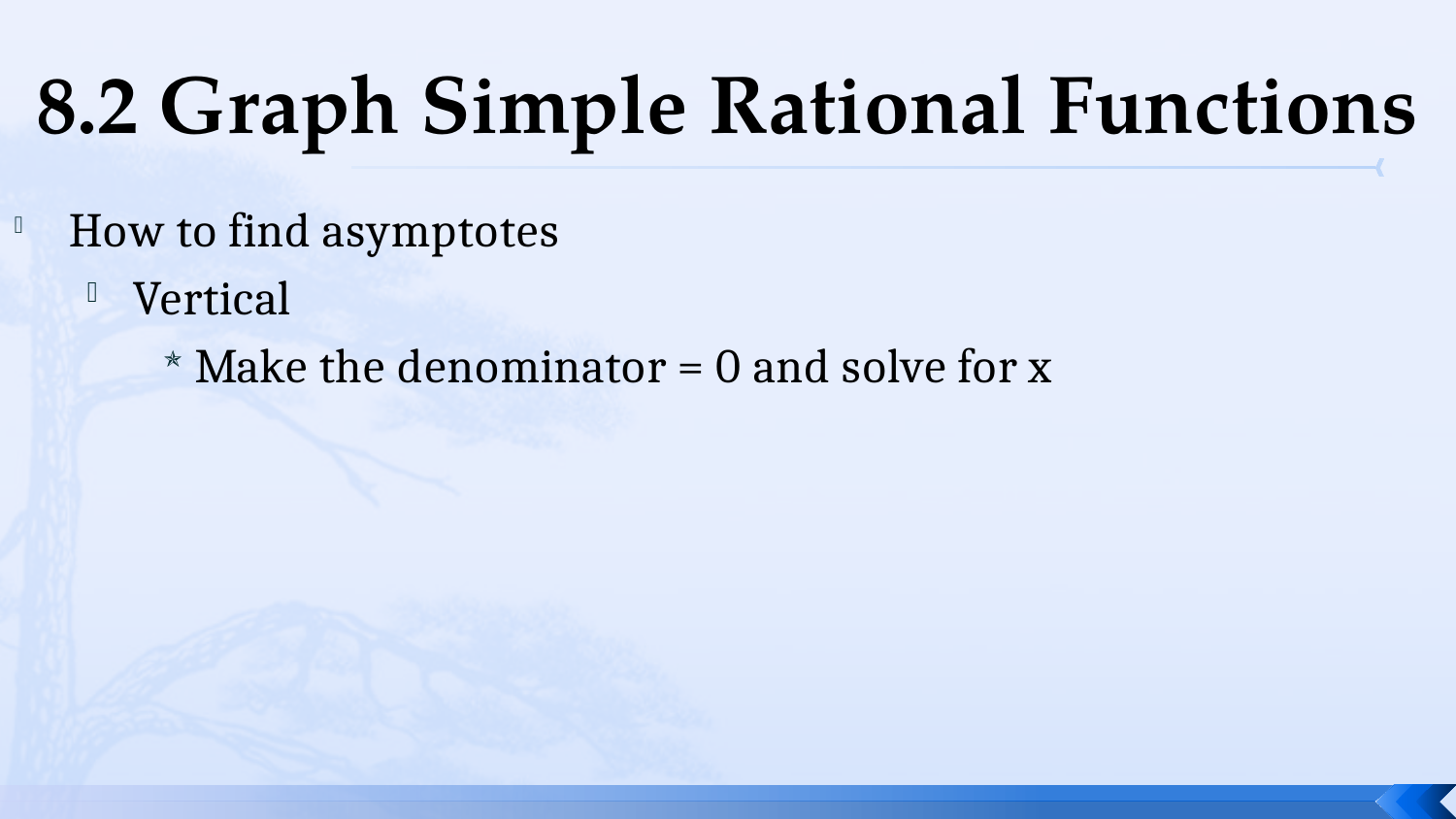

# 8.2 Graph Simple Rational Functions
How to find asymptotes
Vertical
Make the denominator = 0 and solve for x